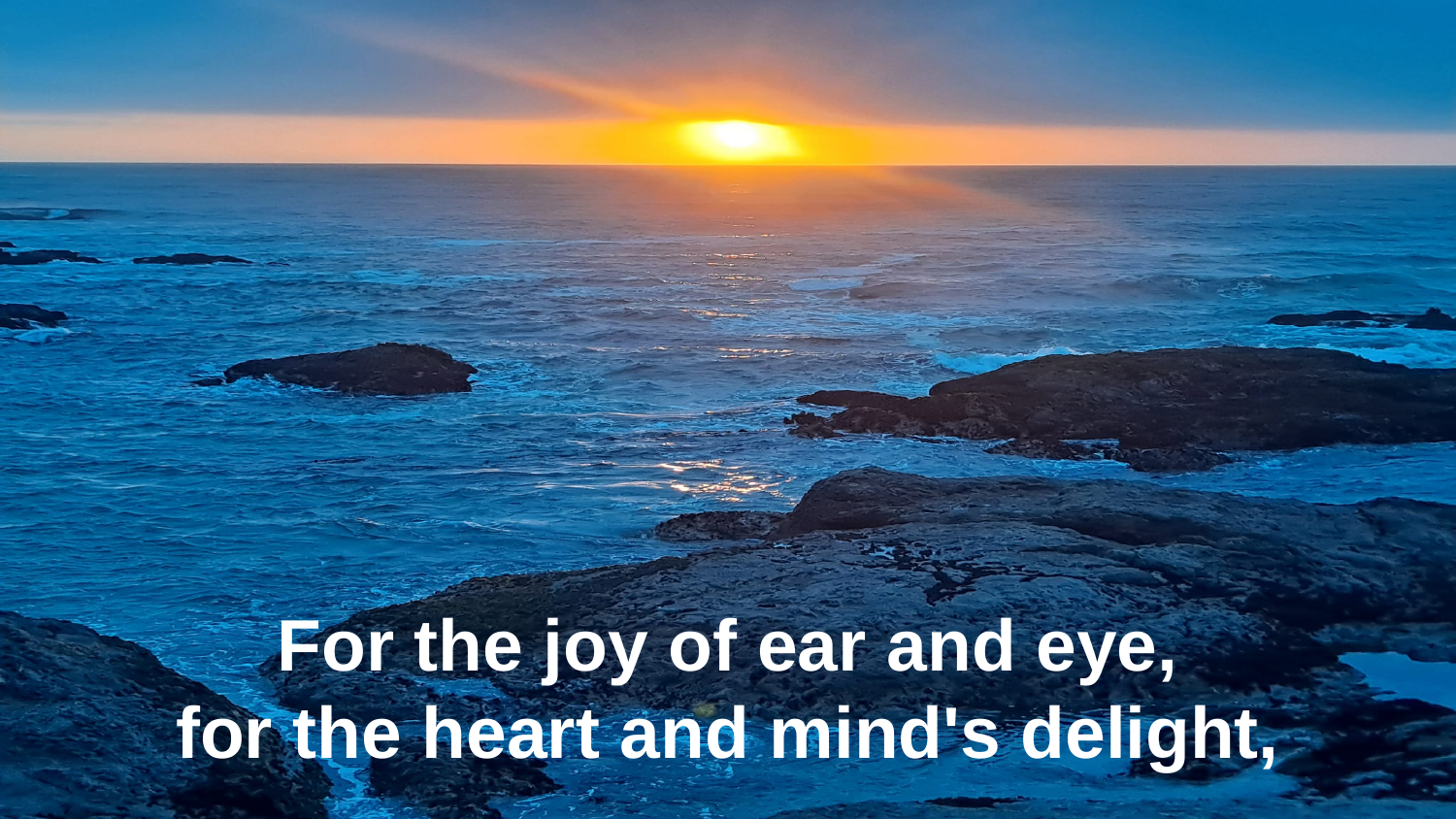

For the joy of ear and eye,
for the heart and mind's delight,